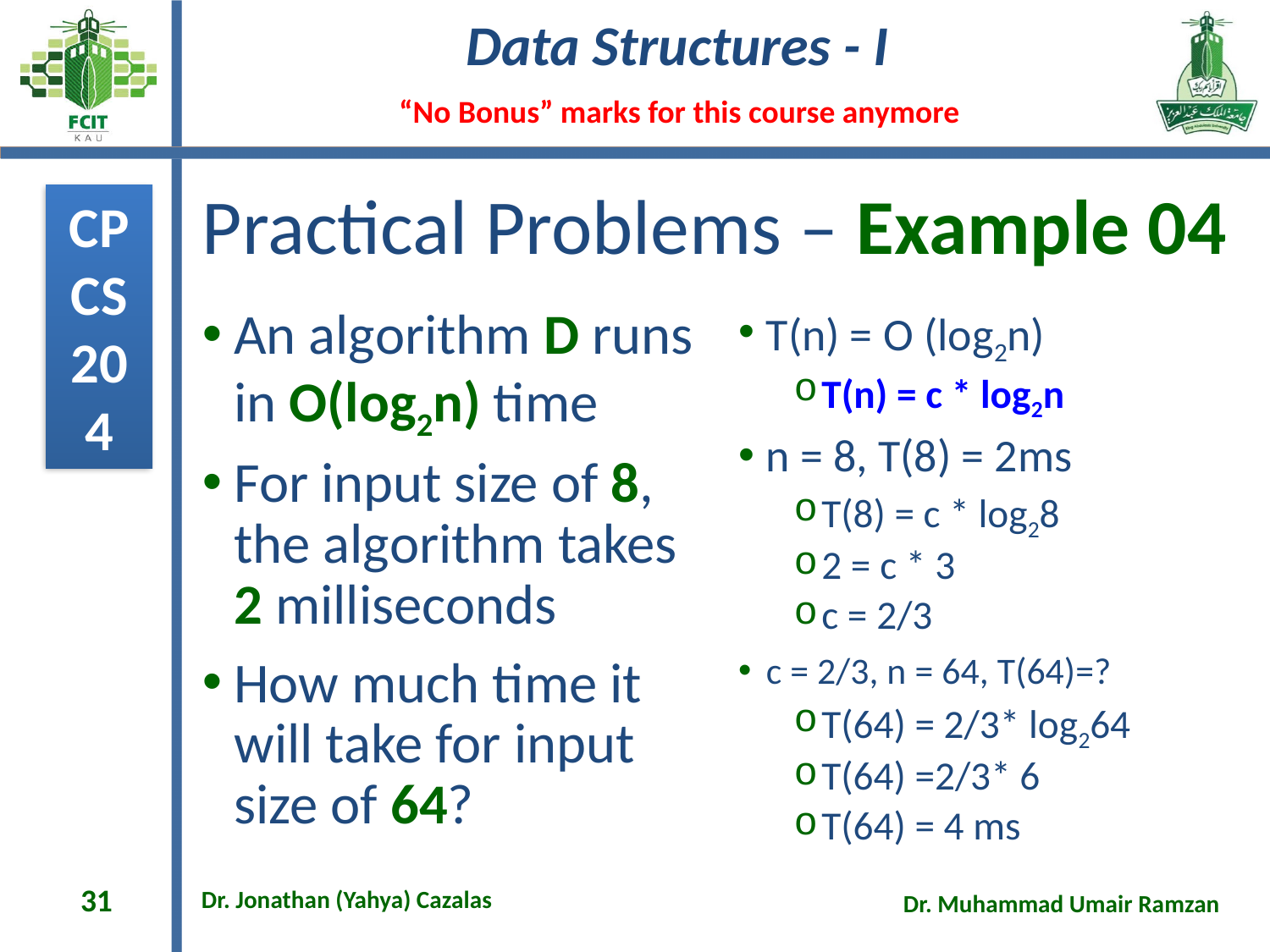

# Practical Problems – Example 04
An algorithm D runs in O(log2n) time
For input size of 8, the algorithm takes 2 milliseconds
How much time it will take for input size of 64?
T(n) = O (log2n)
T(n) = c * log2n
n = 8, T(8) = 2ms
T(8) = c * log28
2 = c * 3
c = 2/3
c = 2/3, n = 64, T(64)=?
T(64) = 2/3* log264
T(64) =2/3* 6
T(64) = 4 ms
31